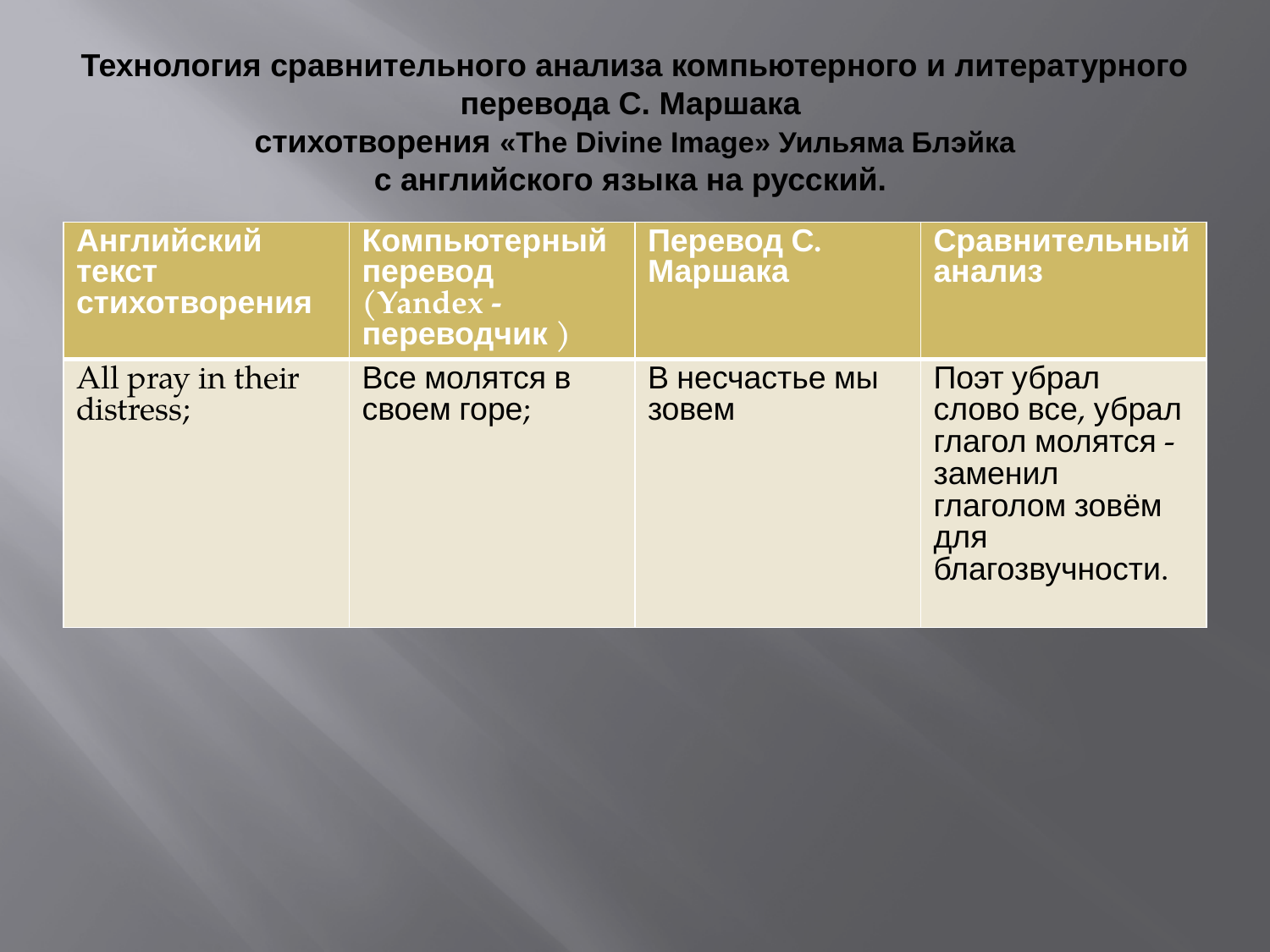

# Технология сравнительного анализа компьютерного и литературного перевода С. Маршака стихотворения «The Divine Image» Уильяма Блэйка с английского языка на русский.
| Английский текст стихотворения | Компьютерный перевод (Yandex - переводчик ) | Перевод С. Маршака | Сравнительный анализ |
| --- | --- | --- | --- |
| All pray in their distress; | Все молятся в своем горе; | В несчастье мы зовем | Поэт убрал слово все, убрал глагол молятся - заменил глаголом зовём для благозвучности. |